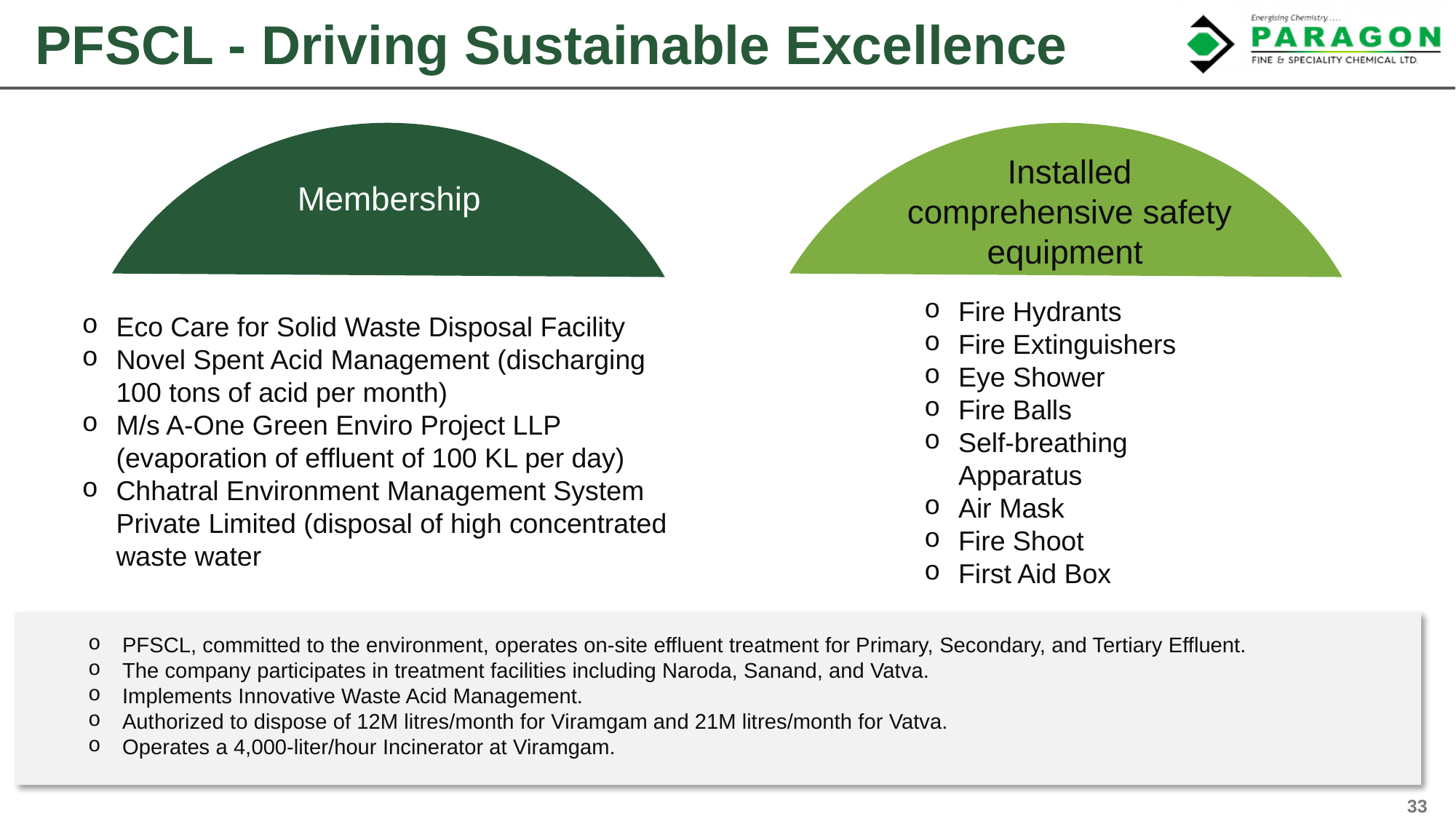

PFSCL - Driving Sustainable Excellence

Installed comprehensive safety equipment
Membership
Fire Hydrants
Fire Extinguishers
Eye Shower
Fire Balls
Self-breathing Apparatus
Air Mask
Fire Shoot
First Aid Box

Eco Care for Solid Waste Disposal Facility
Novel Spent Acid Management (discharging 100 tons of acid per month)
M/s A-One Green Enviro Project LLP (evaporation of effluent of 100 KL per day)
Chhatral Environment Management System Private Limited (disposal of high concentrated waste water

PFSCL, committed to the environment, operates on-site effluent treatment for Primary, Secondary, and Tertiary Effluent.
The company participates in treatment facilities including Naroda, Sanand, and Vatva.
Implements Innovative Waste Acid Management.
Authorized to dispose of 12M litres/month for Viramgam and 21M litres/month for Vatva.
Operates a 4,000-liter/hour Incinerator at Viramgam.

33